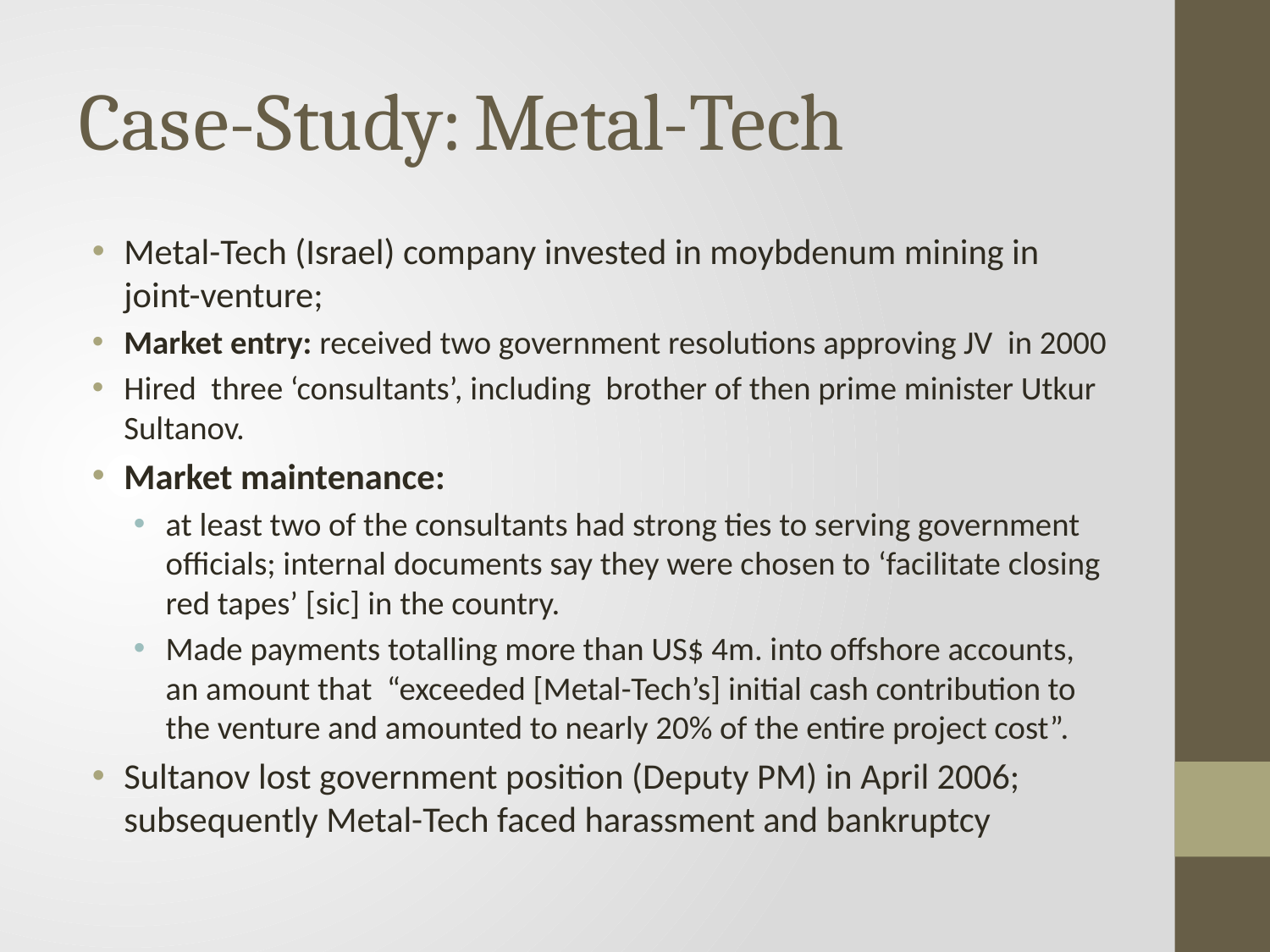

# Case-Study: Metal-Tech
Metal-Tech (Israel) company invested in moybdenum mining in joint-venture;
Market entry: received two government resolutions approving JV  in 2000
Hired  three ‘consultants’, including  brother of then prime minister Utkur Sultanov.
Market maintenance:
at least two of the consultants had strong ties to serving government officials; internal documents say they were chosen to ‘facilitate closing red tapes’ [sic] in the country.
Made payments totalling more than US$ 4m. into offshore accounts, an amount that  “exceeded [Metal-Tech’s] initial cash contribution to the venture and amounted to nearly 20% of the entire project cost”.
Sultanov lost government position (Deputy PM) in April 2006; subsequently Metal-Tech faced harassment and bankruptcy